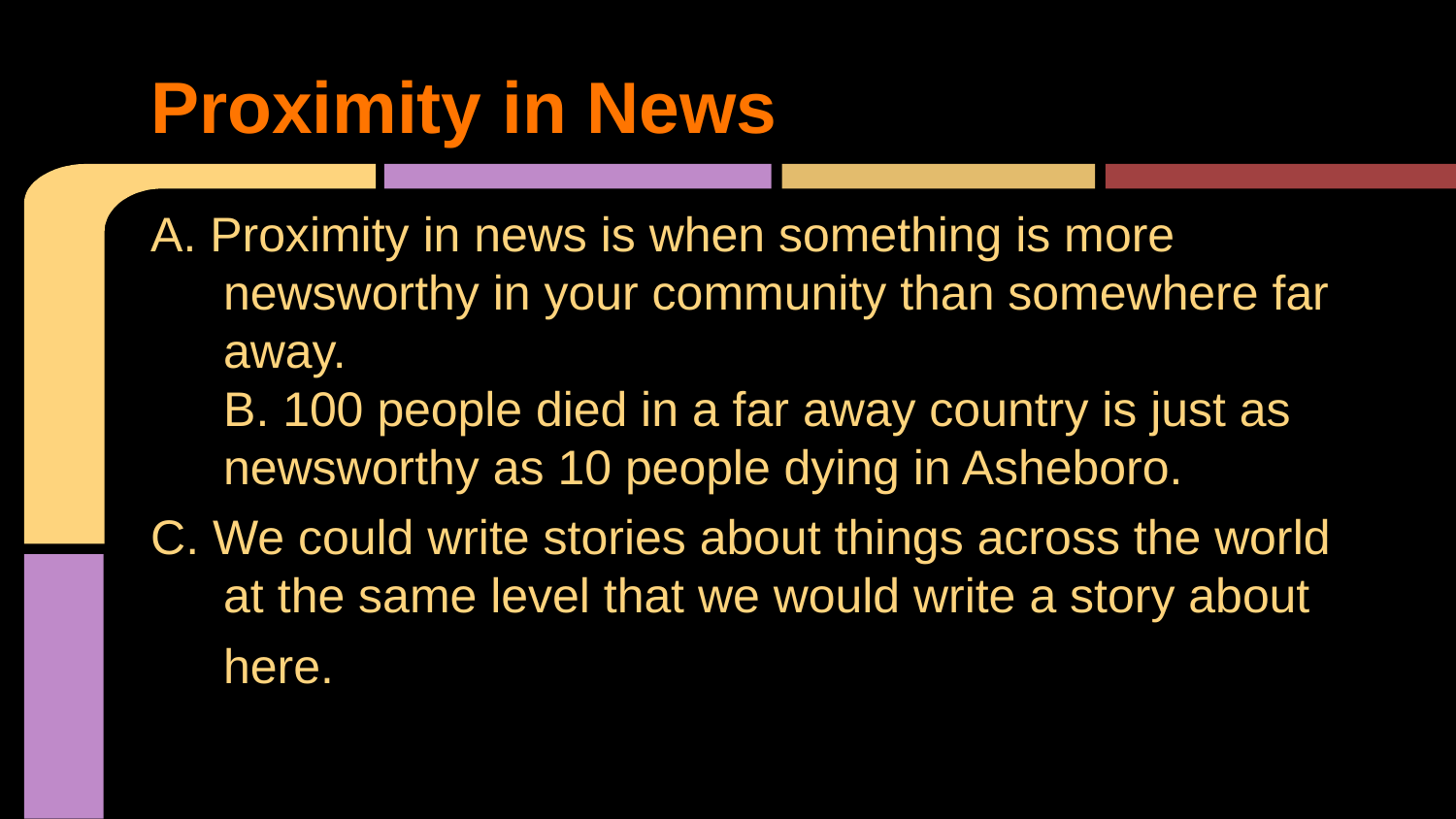

# Proximity in News
A. Proximity in news is when something is more newsworthy in your community than somewhere far away.
B. 100 people died in a far away country is just as newsworthy as 10 people dying in Asheboro.
C. We could write stories about things across the world at the same level that we would write a story about here.